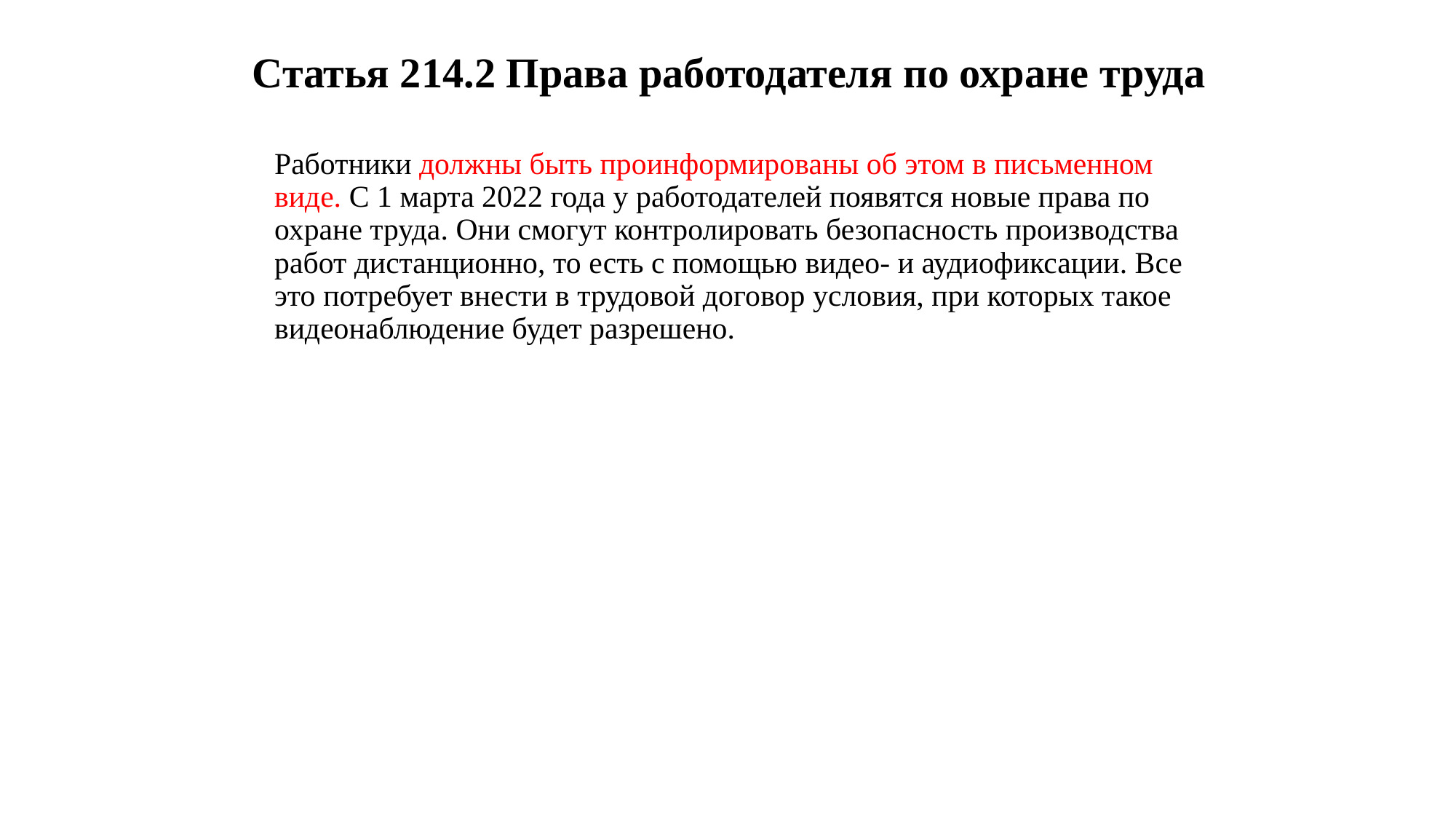

# Статья 214.2 Права работодателя по охране труда
Работники должны быть проинформированы об этом в письменном виде. С 1 марта 2022 года у работодателей появятся новые права по охране труда. Они смогут контролировать безопасность производства работ дистанционно, то есть с помощью видео- и аудиофиксации. Все это потребует внести в трудовой договор условия, при которых такое видеонаблюдение будет разрешено.